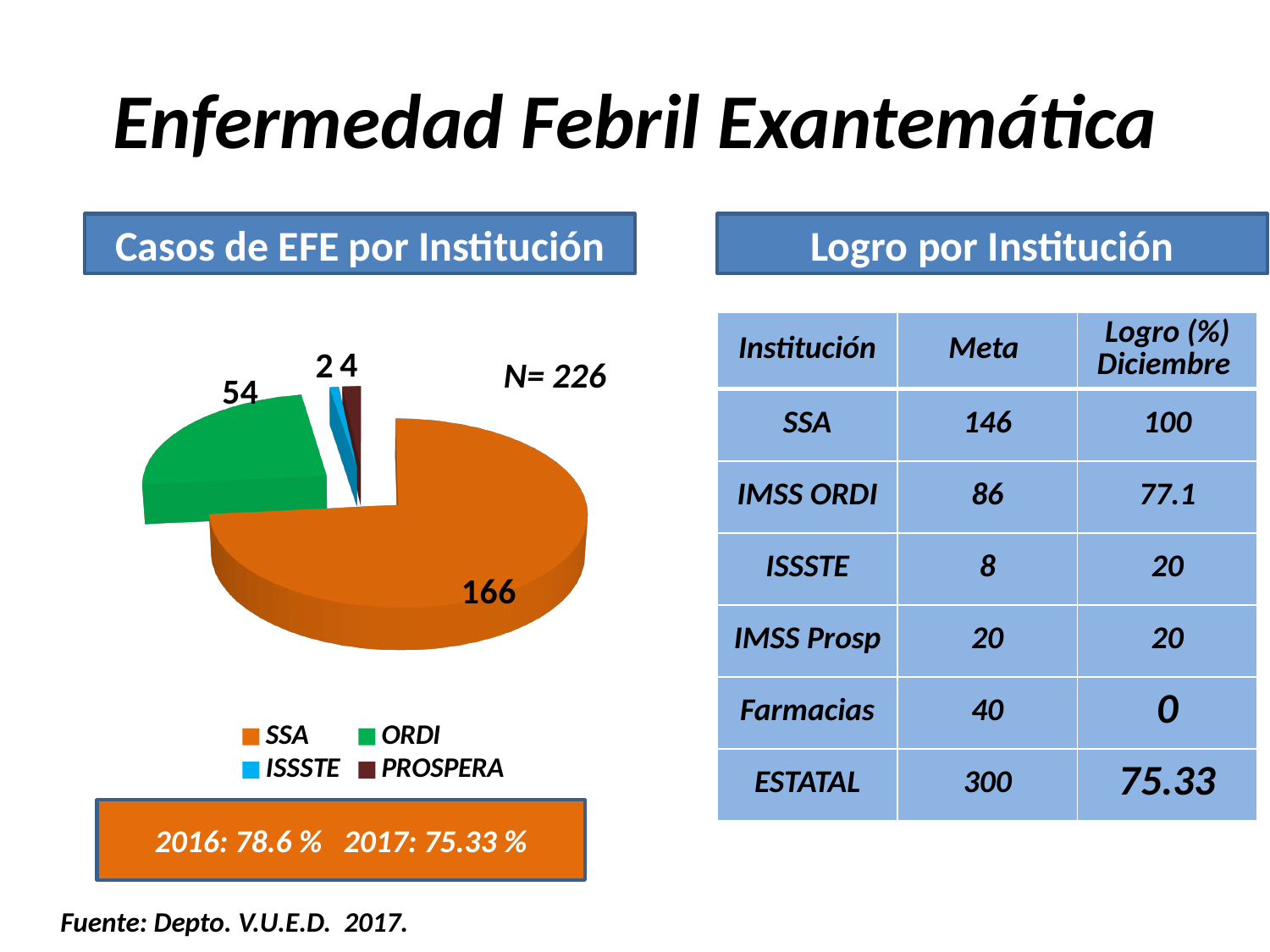

# Enfermedad Febril Exantemática
Casos de EFE por Institución
Logro por Institución

[unsupported chart]

| Institución | Meta | Logro (%) Diciembre |
| --- | --- | --- |
| SSA | 146 | 100 |
| IMSS ORDI | 86 | 77.1 |
| ISSSTE | 8 | 20 |
| IMSS Prosp | 20 | 20 |
| Farmacias | 40 | 0 |
| ESTATAL | 300 | 75.33 |
N= 226
2016: 78.6 %   2017: 75.33 %
Fuente: Depto. V.U.E.D.  2017.